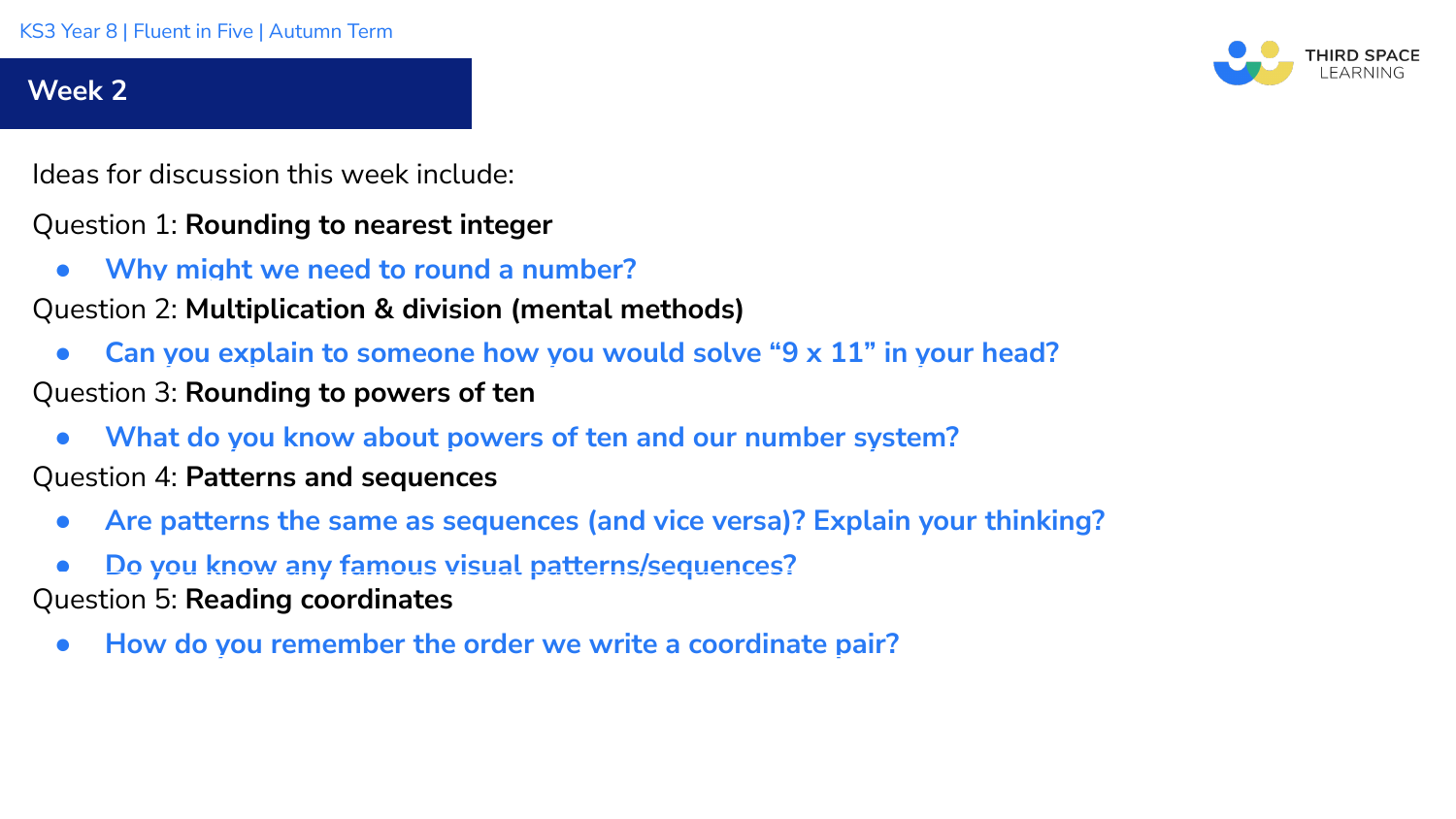

Week 2
| Ideas for discussion this week include: |
| --- |
| Question 1: Rounding to nearest integer Why might we need to round a number? |
| Question 2: Multiplication & division (mental methods) Can you explain to someone how you would solve “9 x 11” in your head? |
| Question 3: Rounding to powers of ten What do you know about powers of ten and our number system? |
| Question 4: Patterns and sequences Are patterns the same as sequences (and vice versa)? Explain your thinking? Do you know any famous visual patterns/sequences? |
| Question 5: Reading coordinates How do you remember the order we write a coordinate pair? |